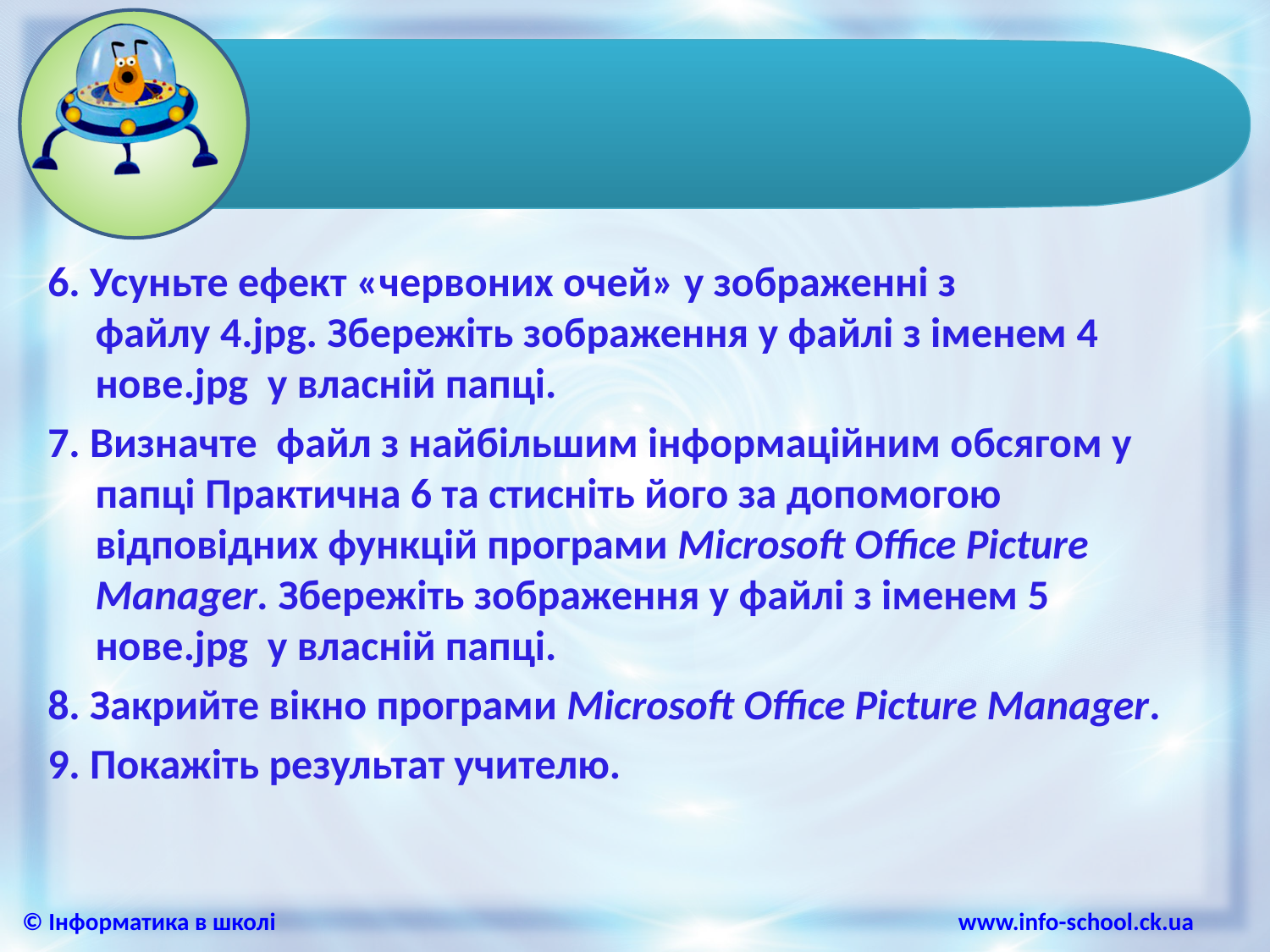

6. Усуньте ефект «червоних очей» у зображенні з файлу 4.jpg. Збережіть зображення у файлі з іменем 4 нове.jpg  у власній папці.
7. Визначте  файл з найбільшим інформаційним обсягом у папці Практична 6 та стисніть його за допомогою відповідних функцій програми Microsoft Office Picture Manager. Збережіть зображення у файлі з іменем 5 нове.jpg  у власній папці.
8. Закрийте вікно програми Microsoft Office Picture Manager.
9. Покажіть результат учителю.